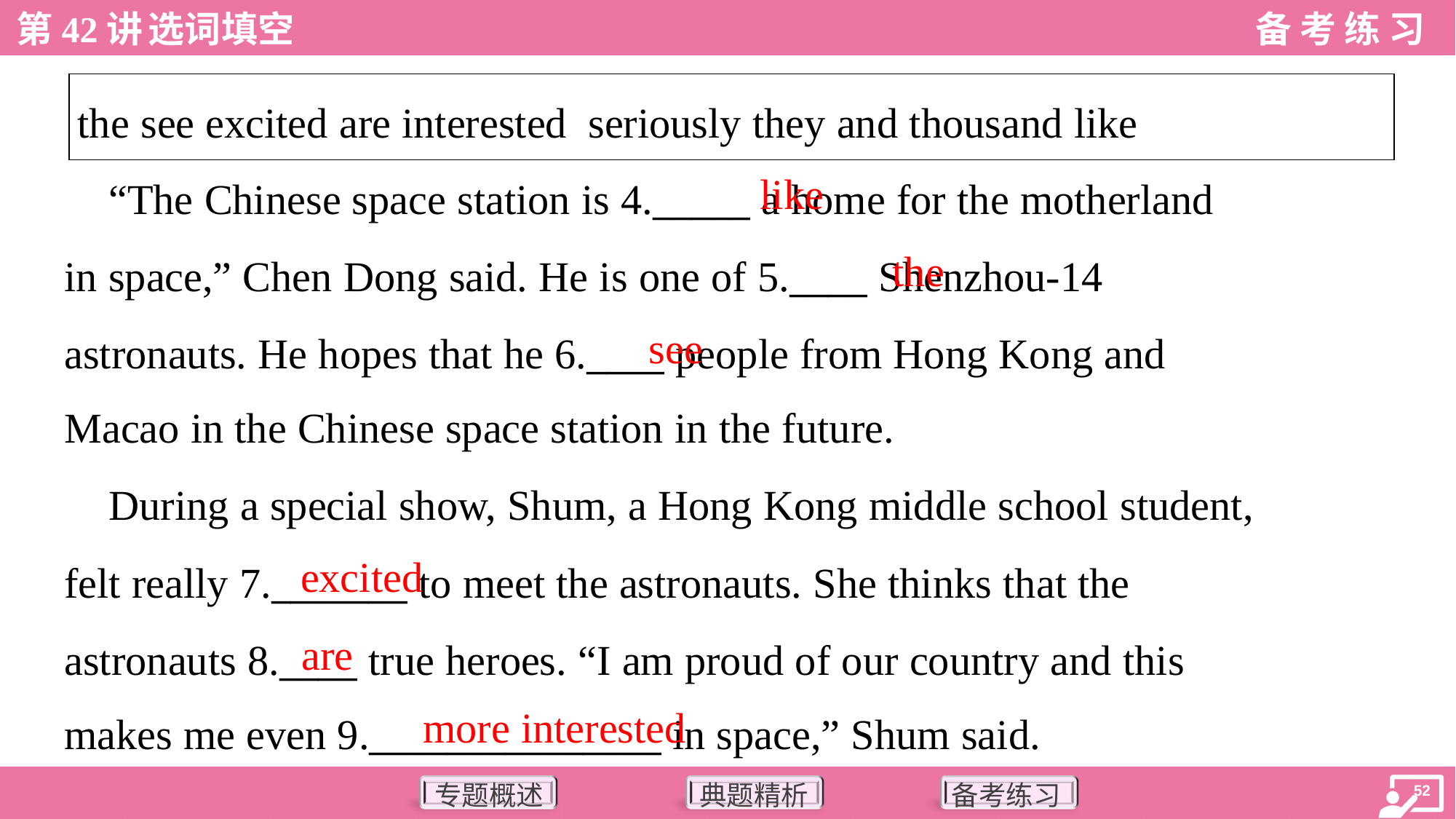

| the see excited are interested seriously they and thousand like |
| --- |
like
    “The Chinese space station is 4._____ a home for the motherland
in space,” Chen Dong said. He is one of 5.____ Shenzhou-14
astronauts. He hopes that he 6.____ people from Hong Kong and
Macao in the Chinese space station in the future.
the
see
    During a special show, Shum, a Hong Kong middle school student,
felt really 7._______ to meet the astronauts. She thinks that the
astronauts 8.____ true heroes. “I am proud of our country and this
makes me even 9._______________ in space,” Shum said.
excited
are
more interested